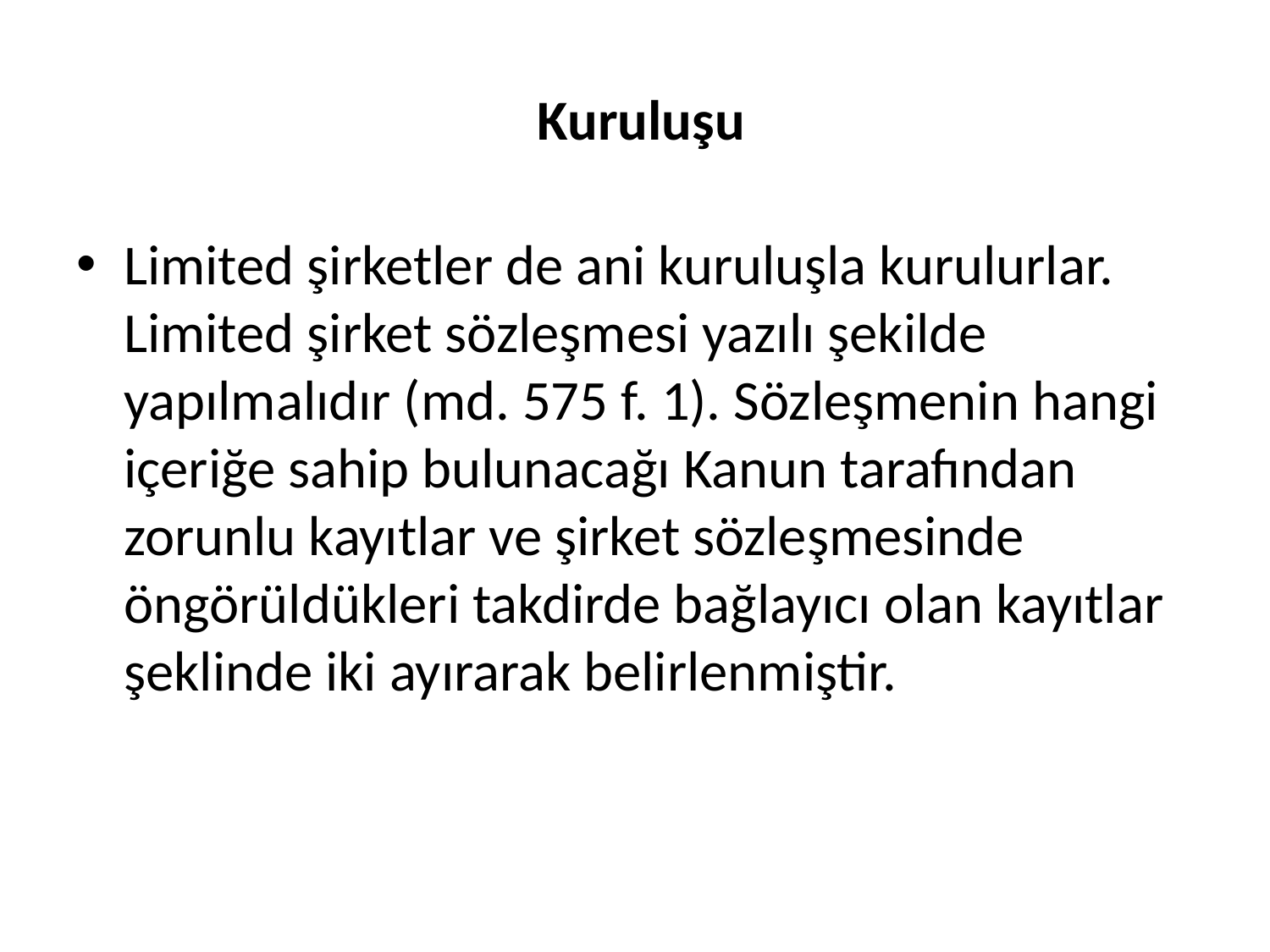

# Kuruluşu
Limited şirketler de ani kuruluşla kurulurlar. Limited şirket sözleşmesi yazılı şekilde yapılmalıdır (md. 575 f. 1). Sözleşmenin hangi içeriğe sahip bulunacağı Kanun tarafından zorunlu kayıtlar ve şirket sözleşmesinde öngörüldükleri takdirde bağlayıcı olan kayıtlar şeklinde iki ayırarak belirlenmiştir.